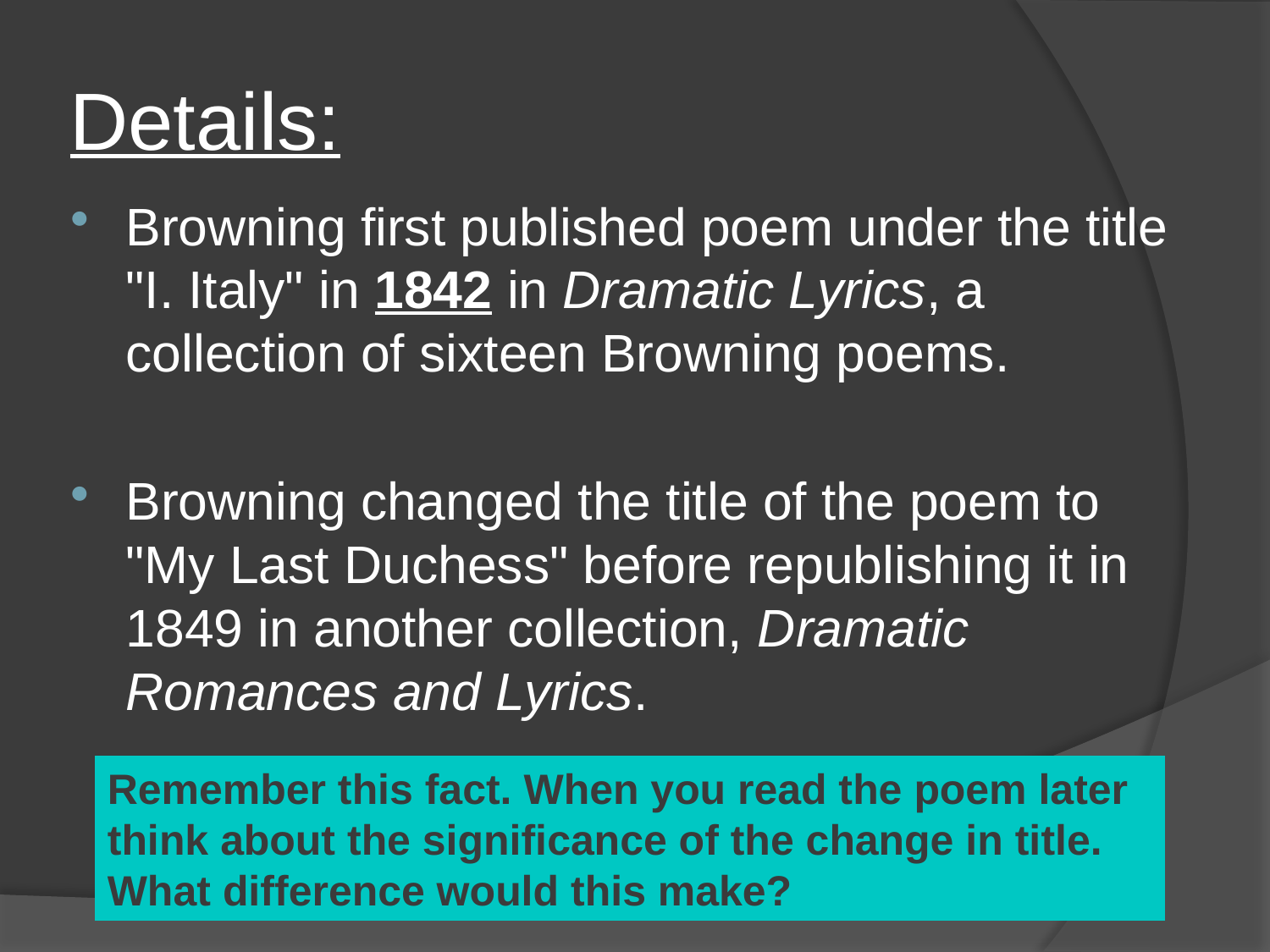

# Details:
Browning first published poem under the title "I. Italy" in 1842 in Dramatic Lyrics, a collection of sixteen Browning poems.

Browning changed the title of the poem to "My Last Duchess" before republishing it in 1849 in another collection, Dramatic Romances and Lyrics.
Remember this fact. When you read the poem later think about the significance of the change in title. What difference would this make?